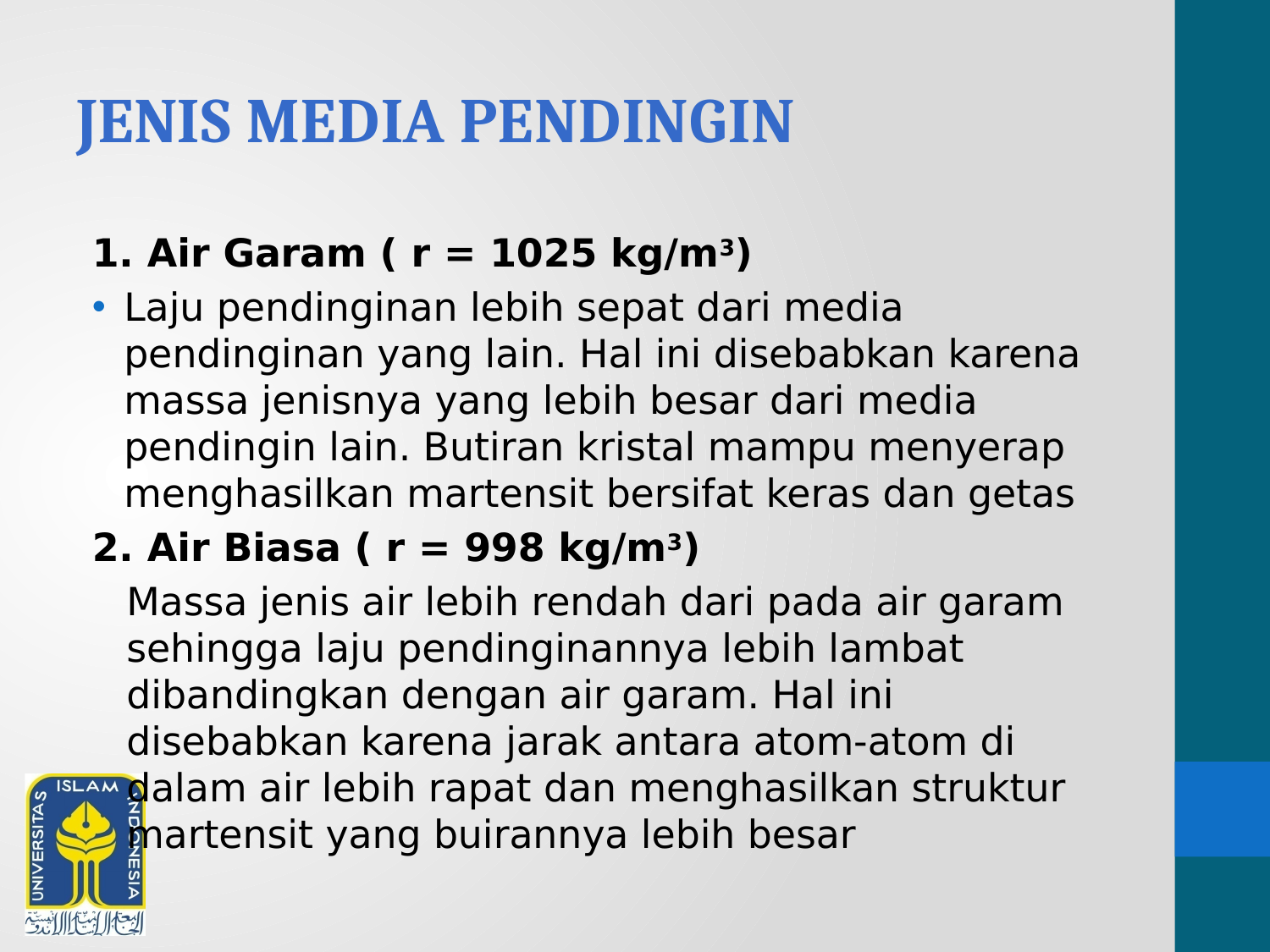

# Jenis Media pendingin
1. Air Garam ( r = 1025 kg/m3)
Laju pendinginan lebih sepat dari media pendinginan yang lain. Hal ini disebabkan karena massa jenisnya yang lebih besar dari media pendingin lain. Butiran kristal mampu menyerap menghasilkan martensit bersifat keras dan getas
2. Air Biasa ( r = 998 kg/m3)
Massa jenis air lebih rendah dari pada air garam sehingga laju pendinginannya lebih lambat dibandingkan dengan air garam. Hal ini disebabkan karena jarak antara atom-atom di dalam air lebih rapat dan menghasilkan struktur martensit yang buirannya lebih besar